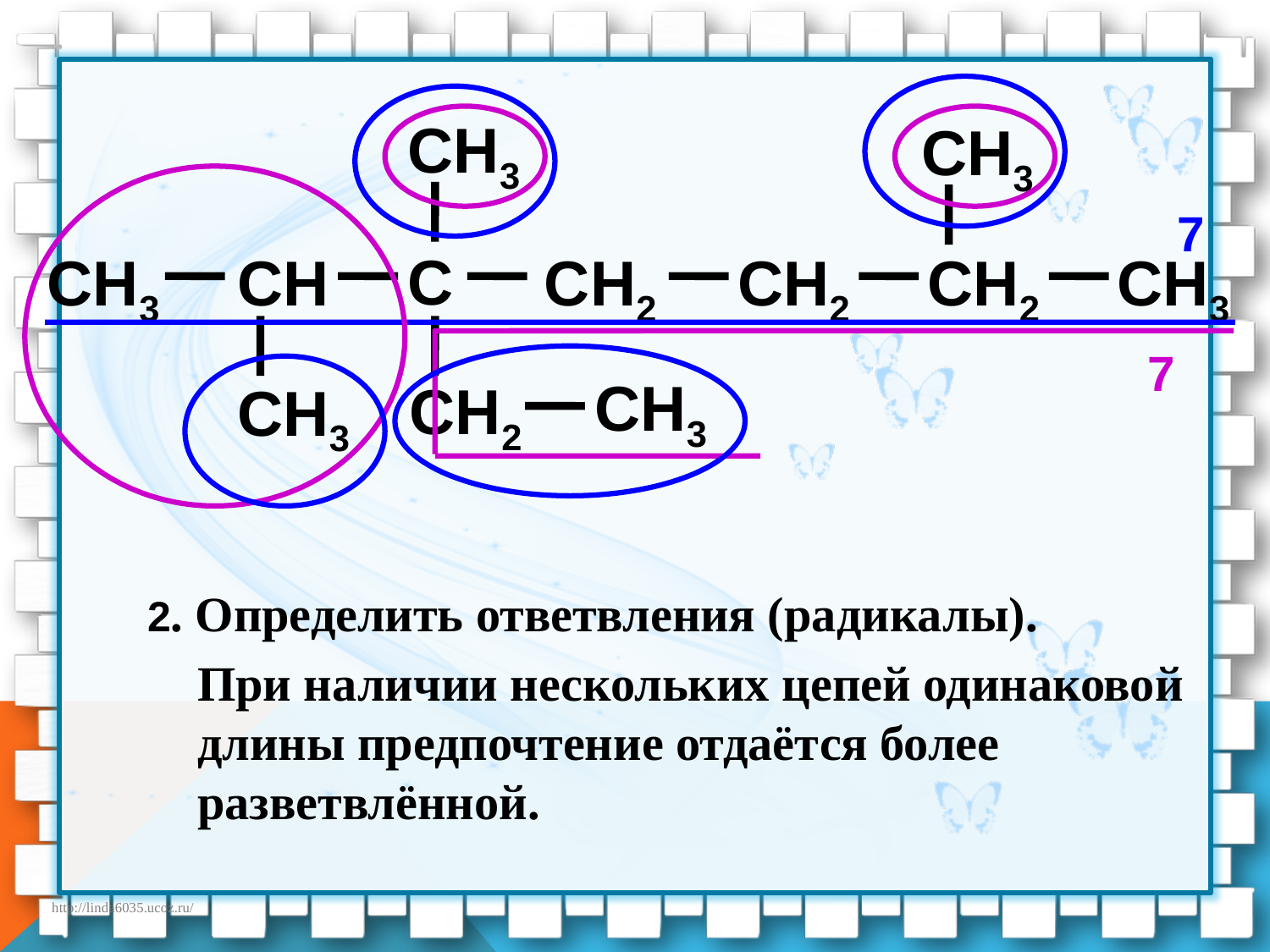

CH3

CH3

7

C
CH3
CH
CH2
CH2
CH2
CH3

7

CH3
CH2
CH3

2. Определить ответвления (радикалы).
При наличии нескольких цепей одинаковой длины предпочтение отдаётся более разветвлённой.